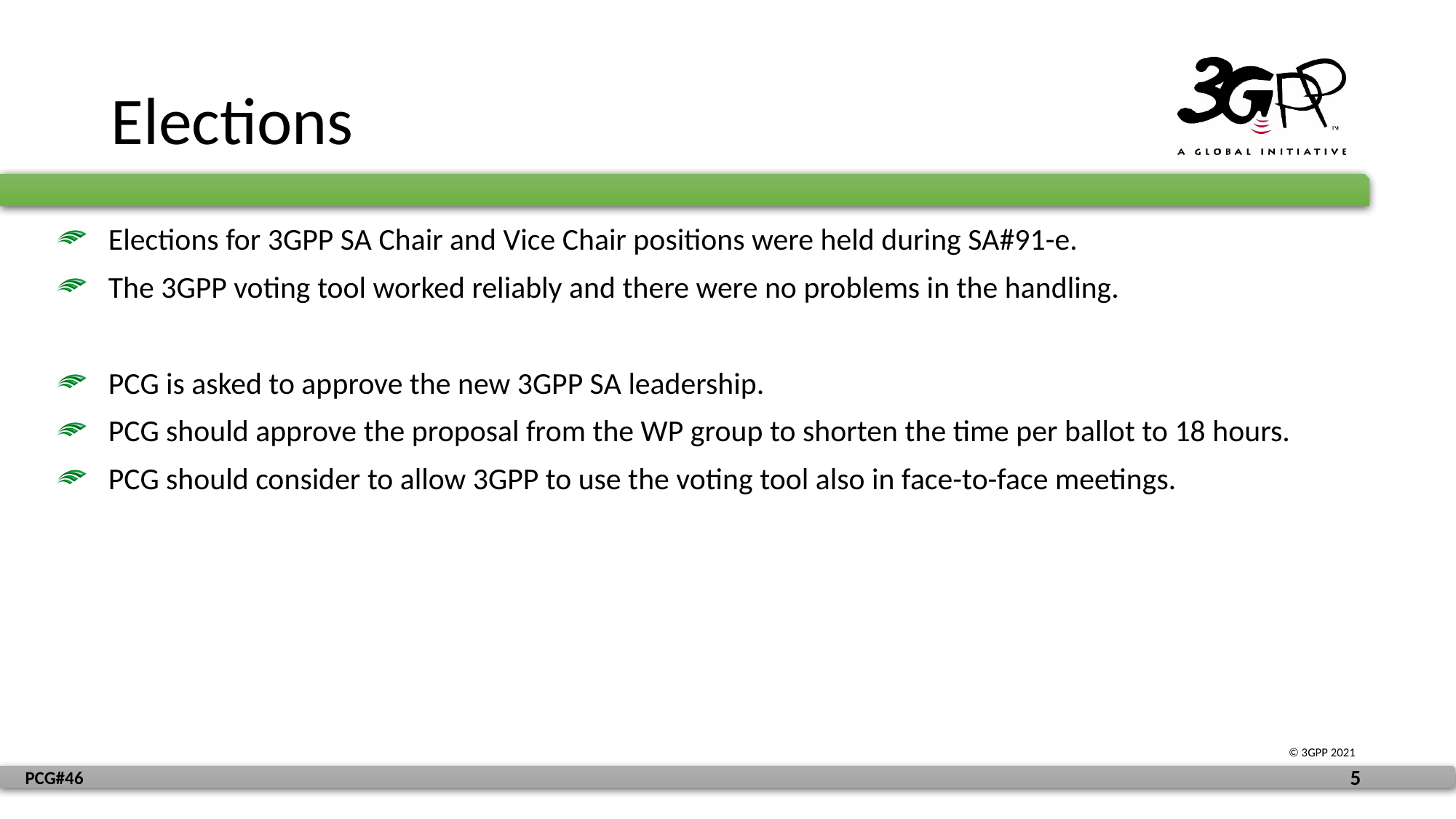

# Elections
Elections for 3GPP SA Chair and Vice Chair positions were held during SA#91-e.
The 3GPP voting tool worked reliably and there were no problems in the handling.

PCG is asked to approve the new 3GPP SA leadership.
PCG should approve the proposal from the WP group to shorten the time per ballot to 18 hours.
PCG should consider to allow 3GPP to use the voting tool also in face-to-face meetings.